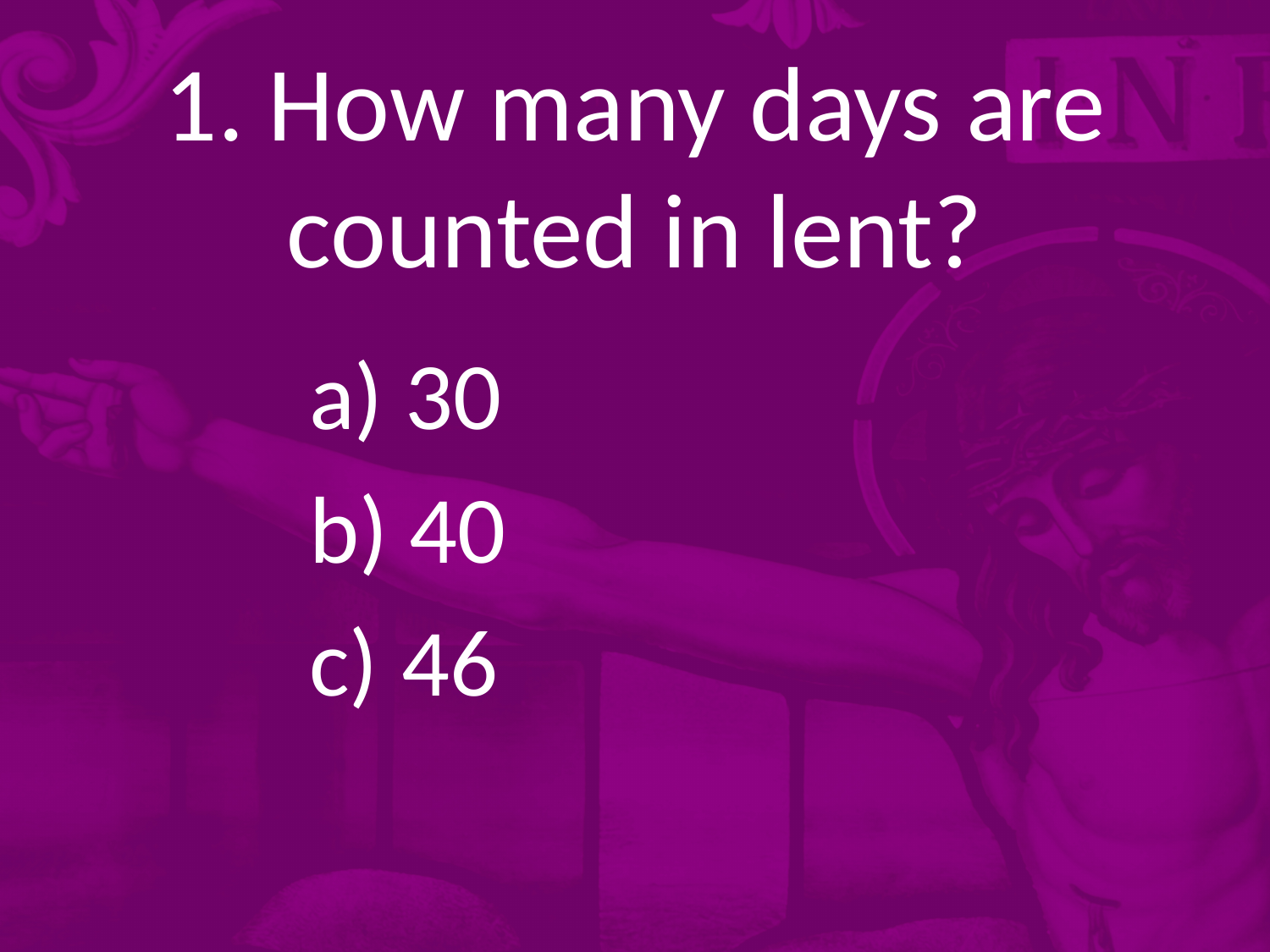

# 1. How many days are counted in lent?
 30
 40
 46